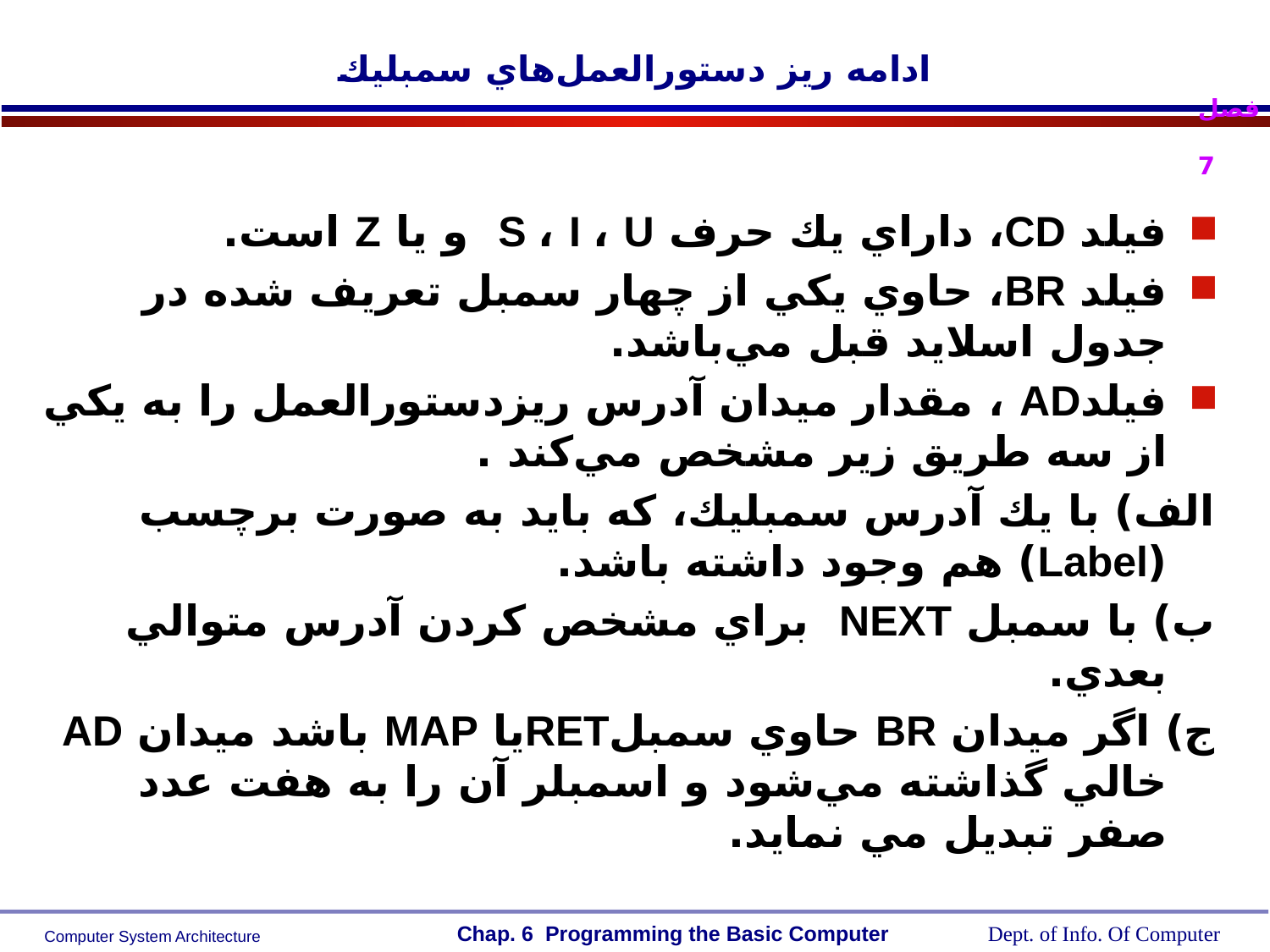

# ادامه ريز دستورالعمل‌هاي سمبليك
فيلد CD، داراي يك حرف S ، I ، U  و يا Z است.
فيلد BR، حاوي يكي از چهار سمبل تعريف شده در جدول اسلايد قبل مي‌باشد.
فيلدAD ، مقدار ميدان آدرس ريزدستورالعمل را به يكي از سه طريق زير مشخص مي‌كند .
الف) با يك آدرس سمبليك، كه بايد به صورت برچسب (Label) هم وجود داشته باشد.
ب) با سمبل NEXT  براي مشخص كردن آدرس متوالي بعدي.
ج) اگر ميدان BR حاوي سمبلRETيا MAP باشد ميدان AD خالي گذاشته مي‌شود و اسمبلر آن را به هفت عدد صفر تبديل مي نمايد.